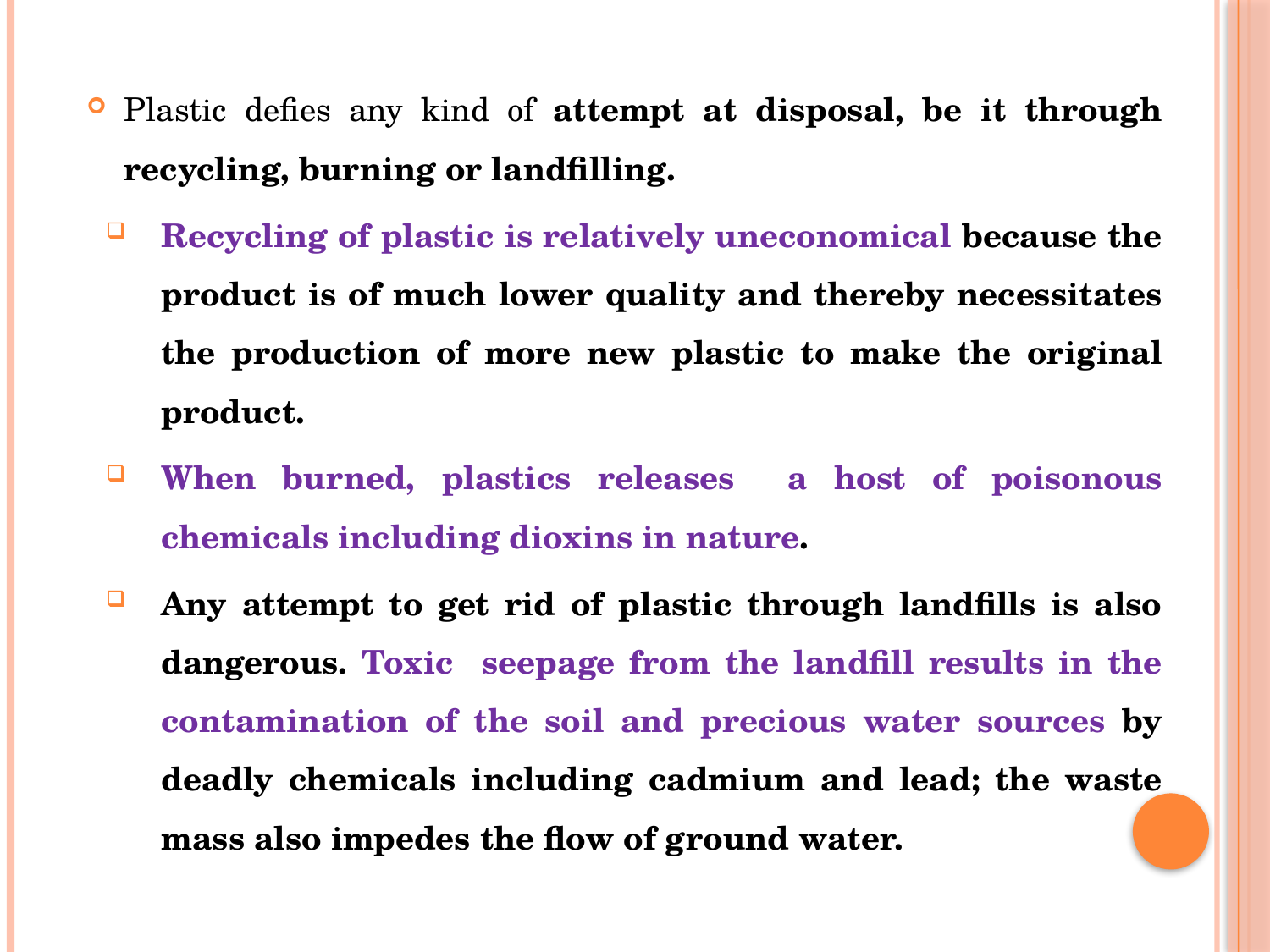

Plastic defies any kind of attempt at disposal, be it through recycling, burning or landfilling.
Recycling of plastic is relatively uneconomical because the product is of much lower quality and thereby necessitates the production of more new plastic to make the original product.
When burned, plastics releases  a host of poisonous chemicals including dioxins in nature.
Any attempt to get rid of plastic through landfills is also dangerous. Toxic  seepage from the landfill results in the contamination of the soil and precious water sources by deadly chemicals including cadmium and lead; the waste mass also impedes the flow of ground water.